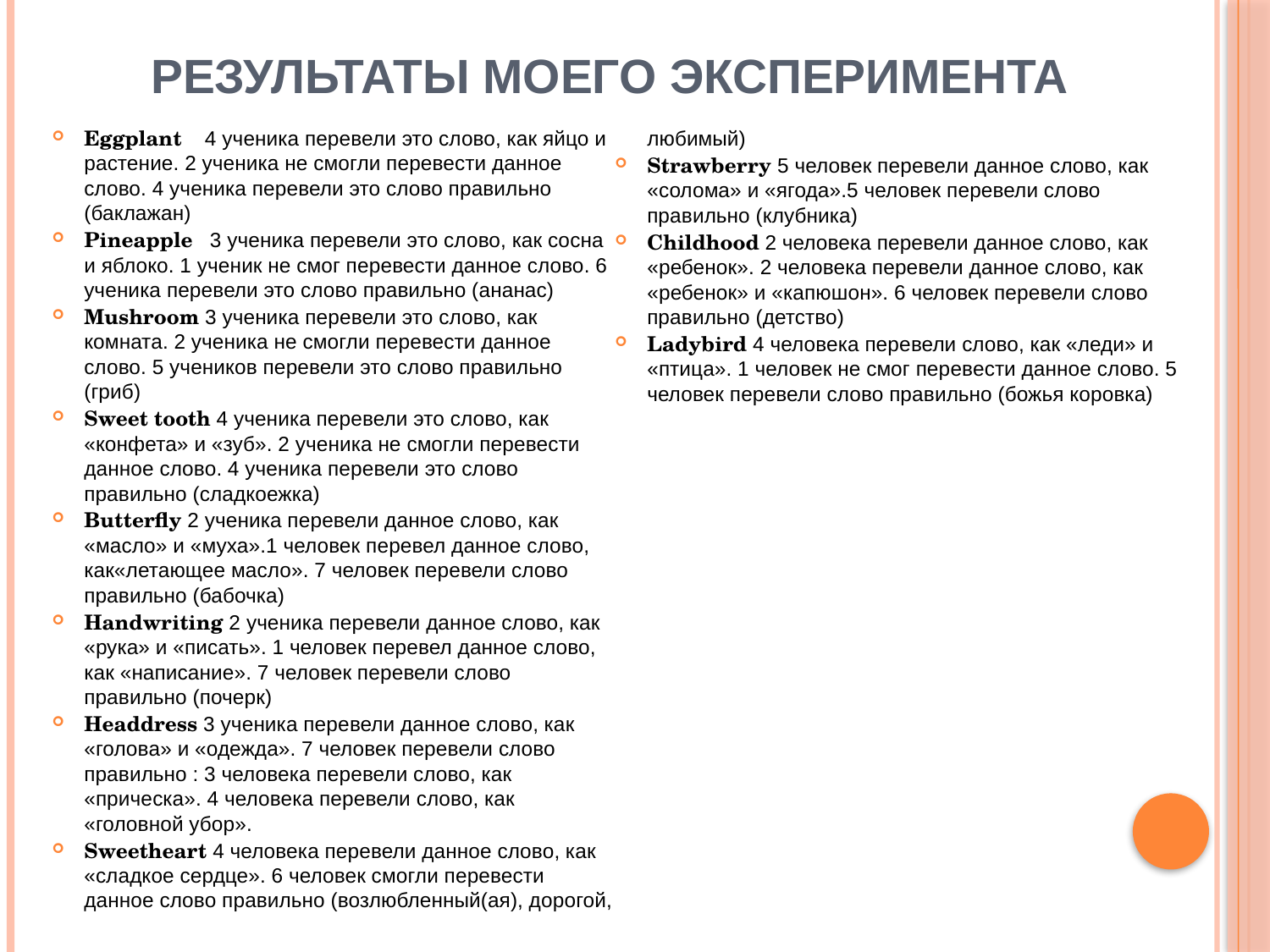

# Результаты моего эксперимента
Eggplant    4 ученика перевели это слово, как яйцо и растение. 2 ученика не смогли перевести данное слово. 4 ученика перевели это слово правильно (баклажан)
Pineapple   3 ученика перевели это слово, как сосна и яблоко. 1 ученик не смог перевести данное слово. 6 ученика перевели это слово правильно (ананас)
Mushroom 3 ученика перевели это слово, как комната. 2 ученика не смогли перевести данное слово. 5 учеников перевели это слово правильно (гриб)
Sweet tooth 4 ученика перевели это слово, как «конфета» и «зуб». 2 ученика не смогли перевести данное слово. 4 ученика перевели это слово правильно (сладкоежка)
Butterfly 2 ученика перевели данное слово, как «масло» и «муха».1 человек перевел данное слово, как«летающее масло». 7 человек перевели слово правильно (бабочка)
Handwriting 2 ученика перевели данное слово, как «рука» и «писать». 1 человек перевел данное слово, как «написание». 7 человек перевели слово правильно (почерк)
Headdress 3 ученика перевели данное слово, как «голова» и «одежда». 7 человек перевели слово правильно : 3 человека перевели слово, как «прическа». 4 человека перевели слово, как «головной убор».
Sweetheart 4 человека перевели данное слово, как «сладкое сердце». 6 человек смогли перевести данное слово правильно (возлюбленный(ая), дорогой, любимый)
Strawberry 5 человек перевели данное слово, как «солома» и «ягода».5 человек перевели слово правильно (клубника)
Childhood 2 человека перевели данное слово, как «ребенок». 2 человека перевели данное слово, как «ребенок» и «капюшон». 6 человек перевели слово правильно (детство)
Ladybird 4 человека перевели слово, как «леди» и «птица». 1 человек не смог перевести данное слово. 5 человек перевели слово правильно (божья коровка)